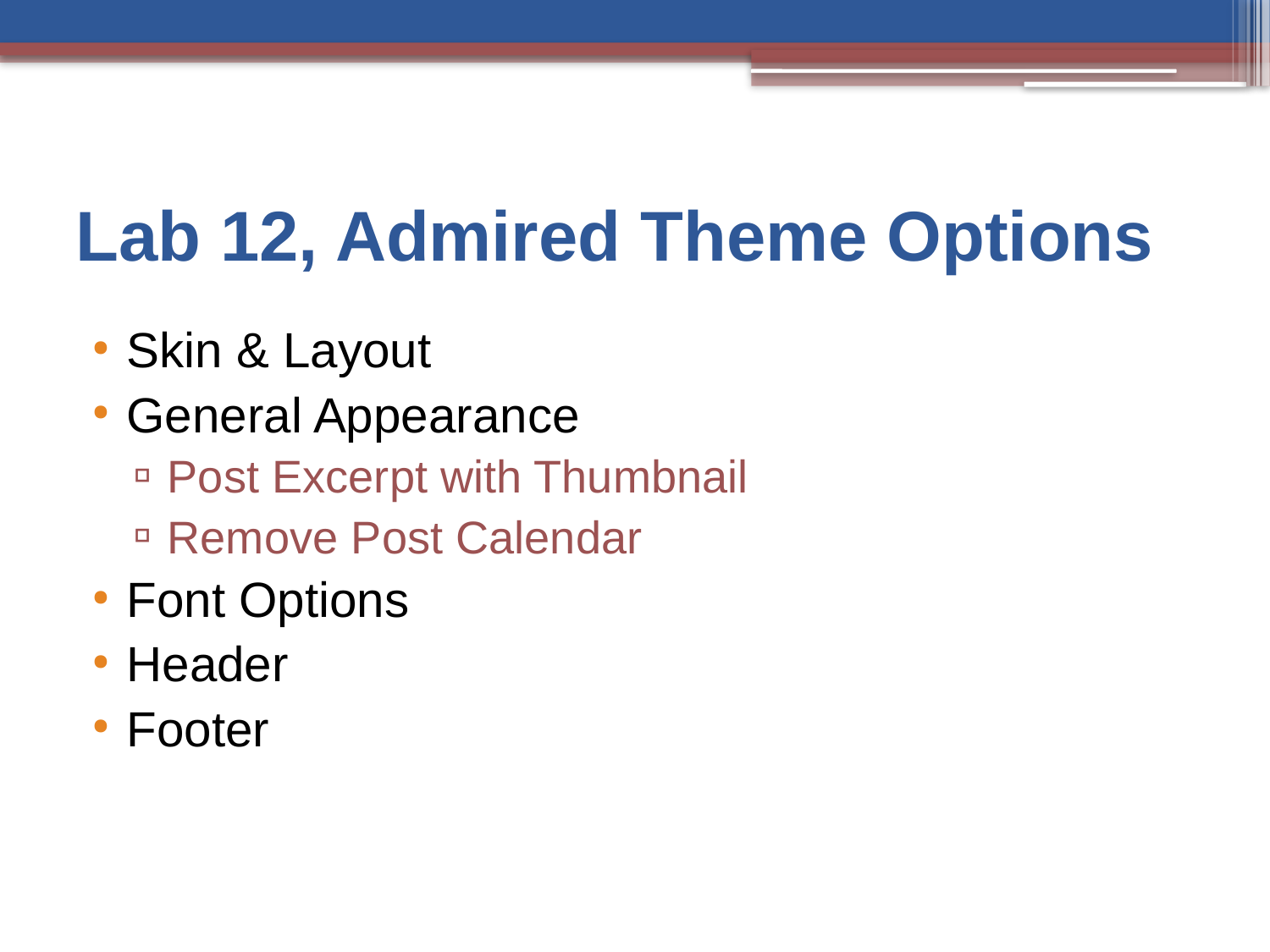

# Lab 12, Admired Theme Options
Skin & Layout
General Appearance
Post Excerpt with Thumbnail
Remove Post Calendar
Font Options
Header
Footer